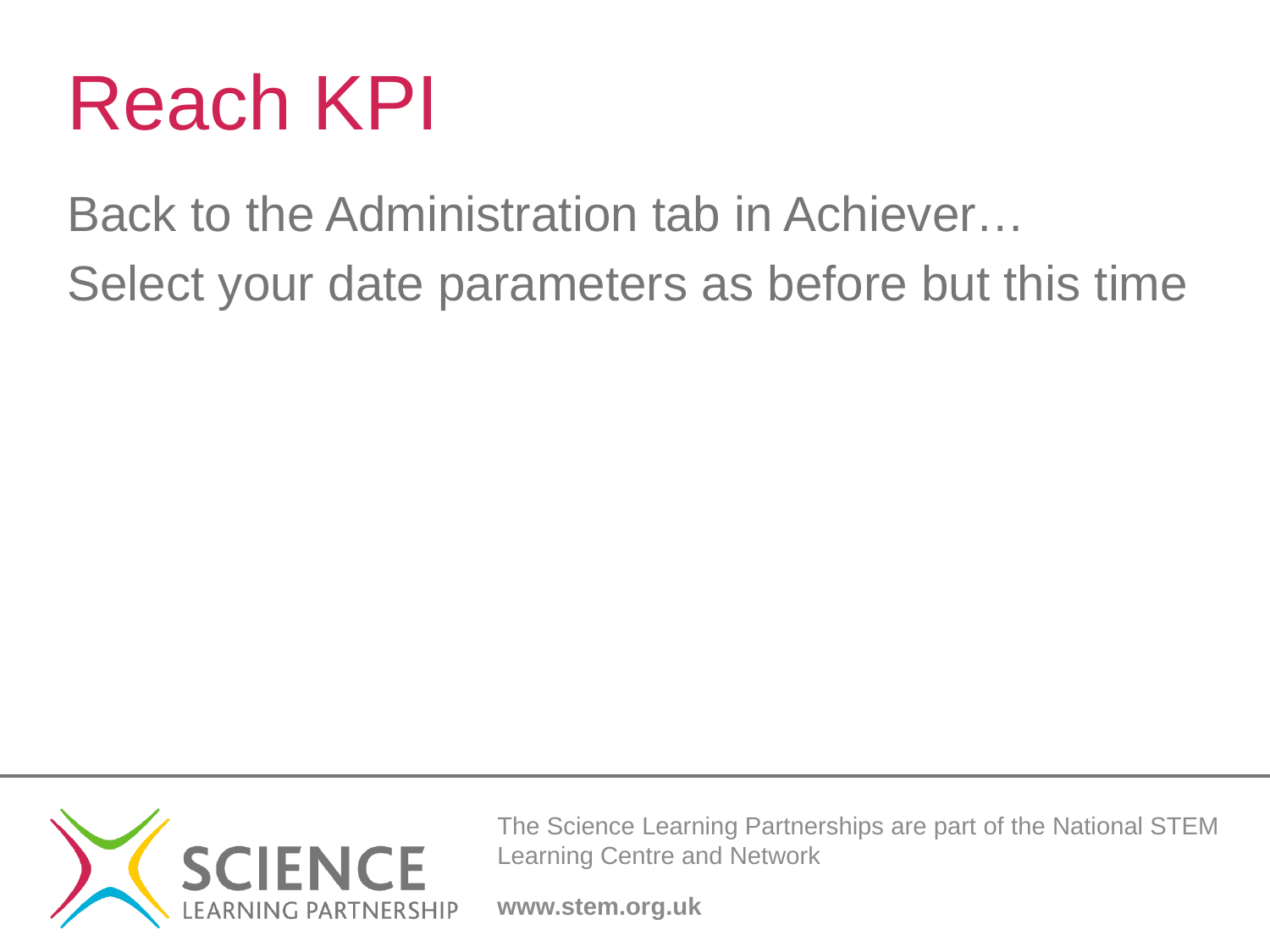

# Reach KPI
Back to the Administration tab in Achiever…
Select your date parameters as before but this time